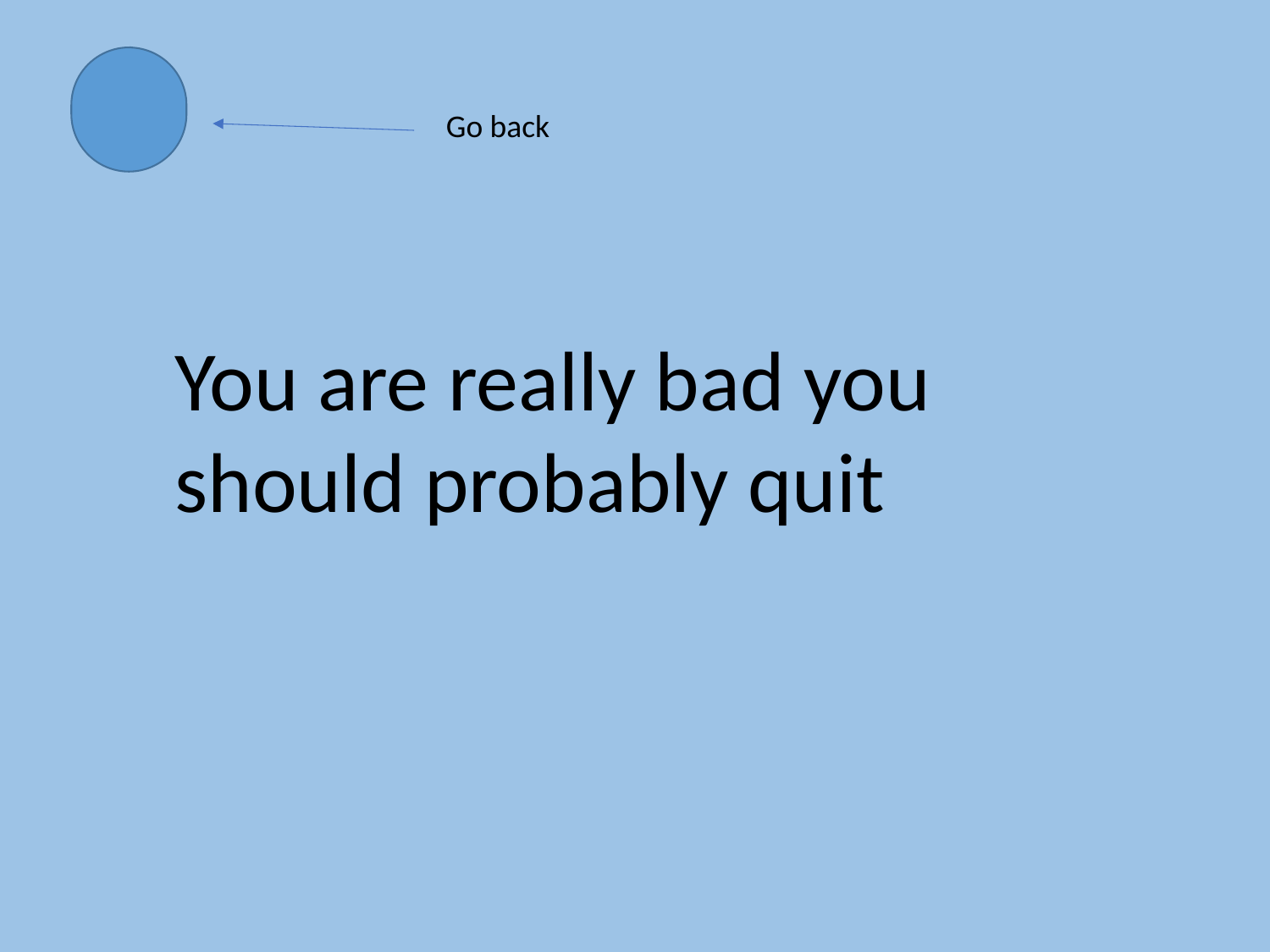

Go back
You are really bad you should probably quit